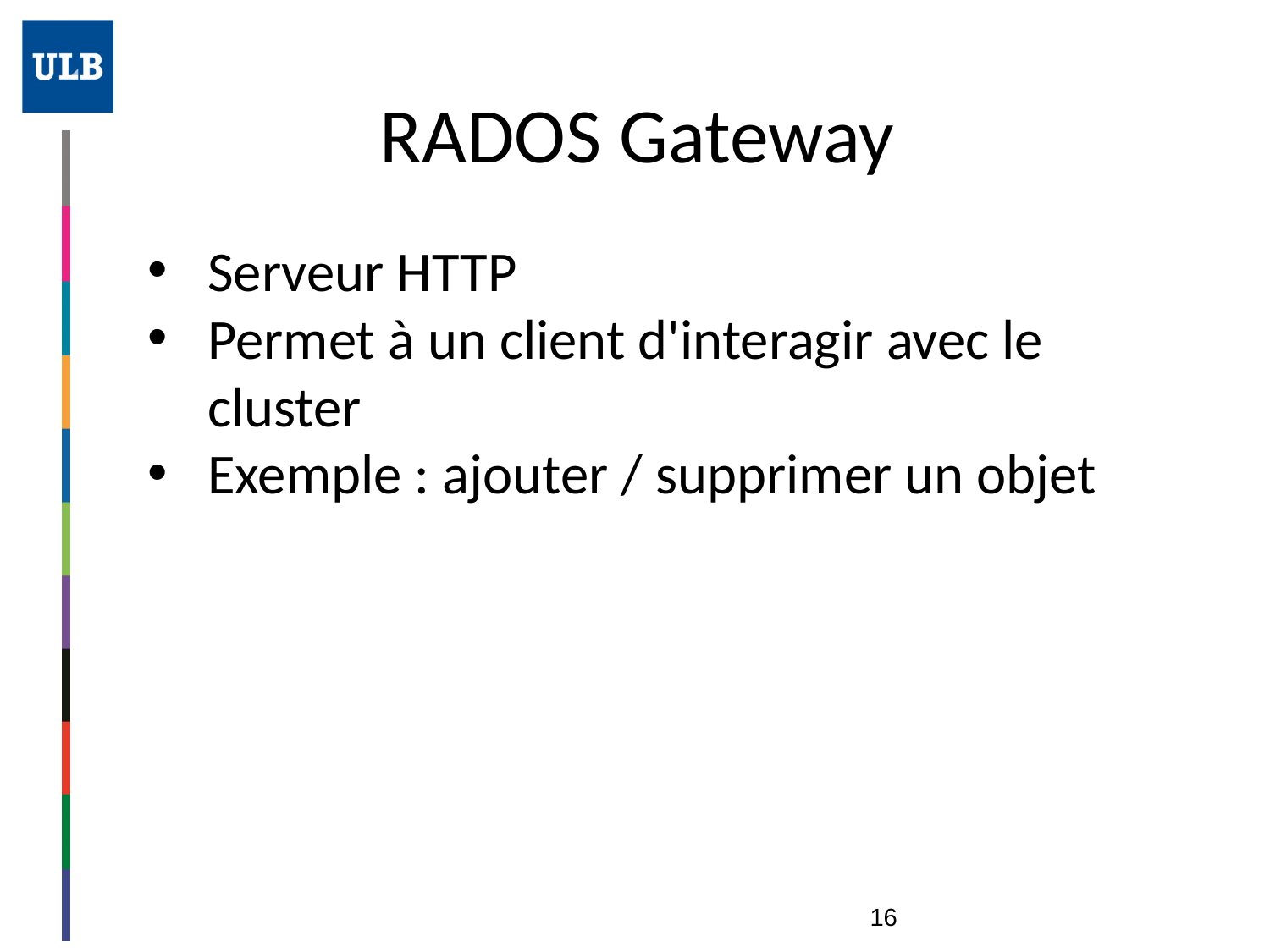

# RADOS Gateway
Serveur HTTP
Permet à un client d'interagir avec le cluster
Exemple : ajouter / supprimer un objet
16